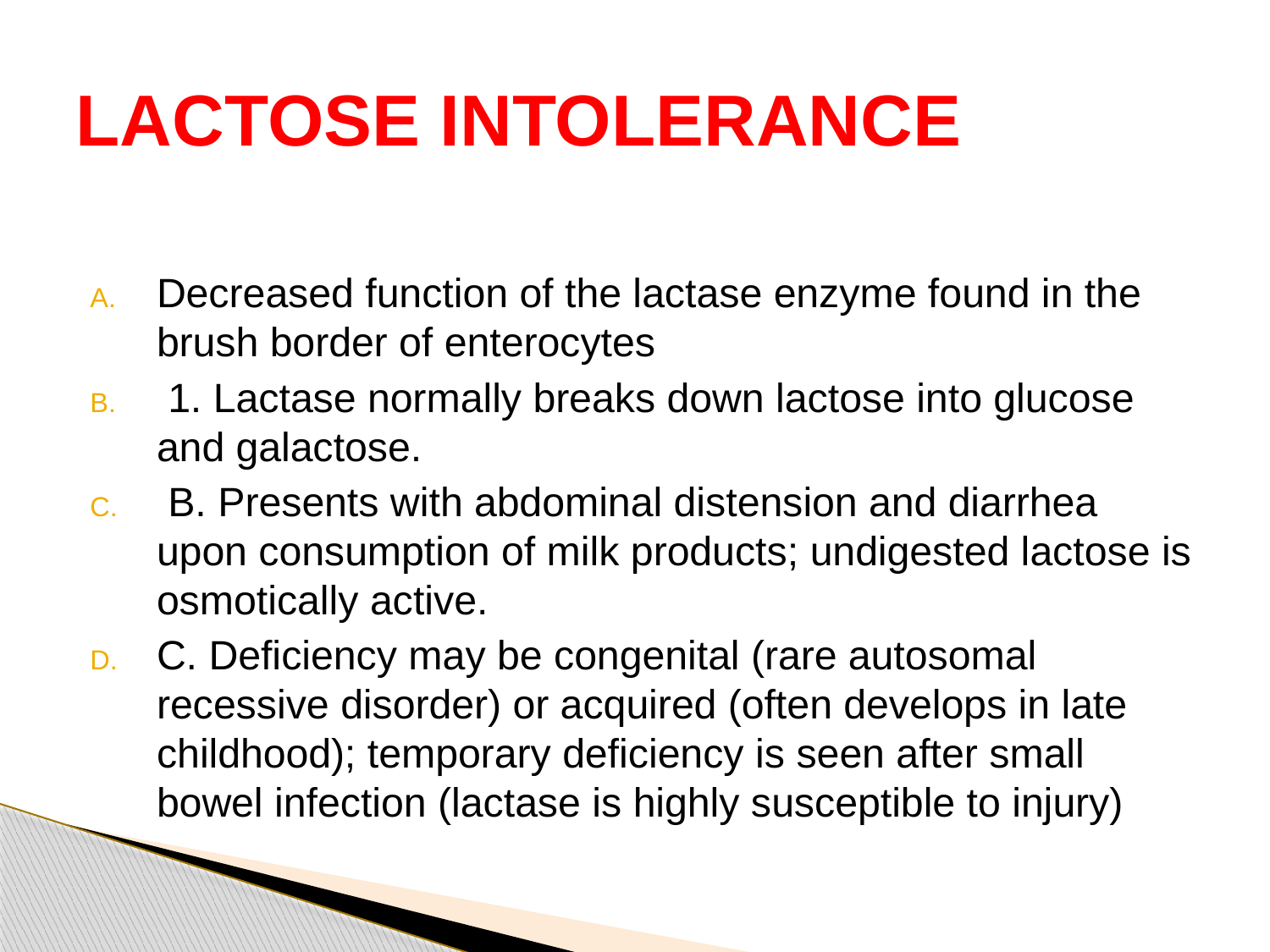

# LACTOSE INTOLERANCE

Decreased function of the lactase enzyme found in the brush border of enterocytes
 1. Lactase normally breaks down lactose into glucose and galactose.
 B. Presents with abdominal distension and diarrhea upon consumption of milk products; undigested lactose is osmotically active.
C. Deficiency may be congenital (rare autosomal recessive disorder) or acquired (often develops in late childhood); temporary deficiency is seen after small bowel infection (lactase is highly susceptible to injury)